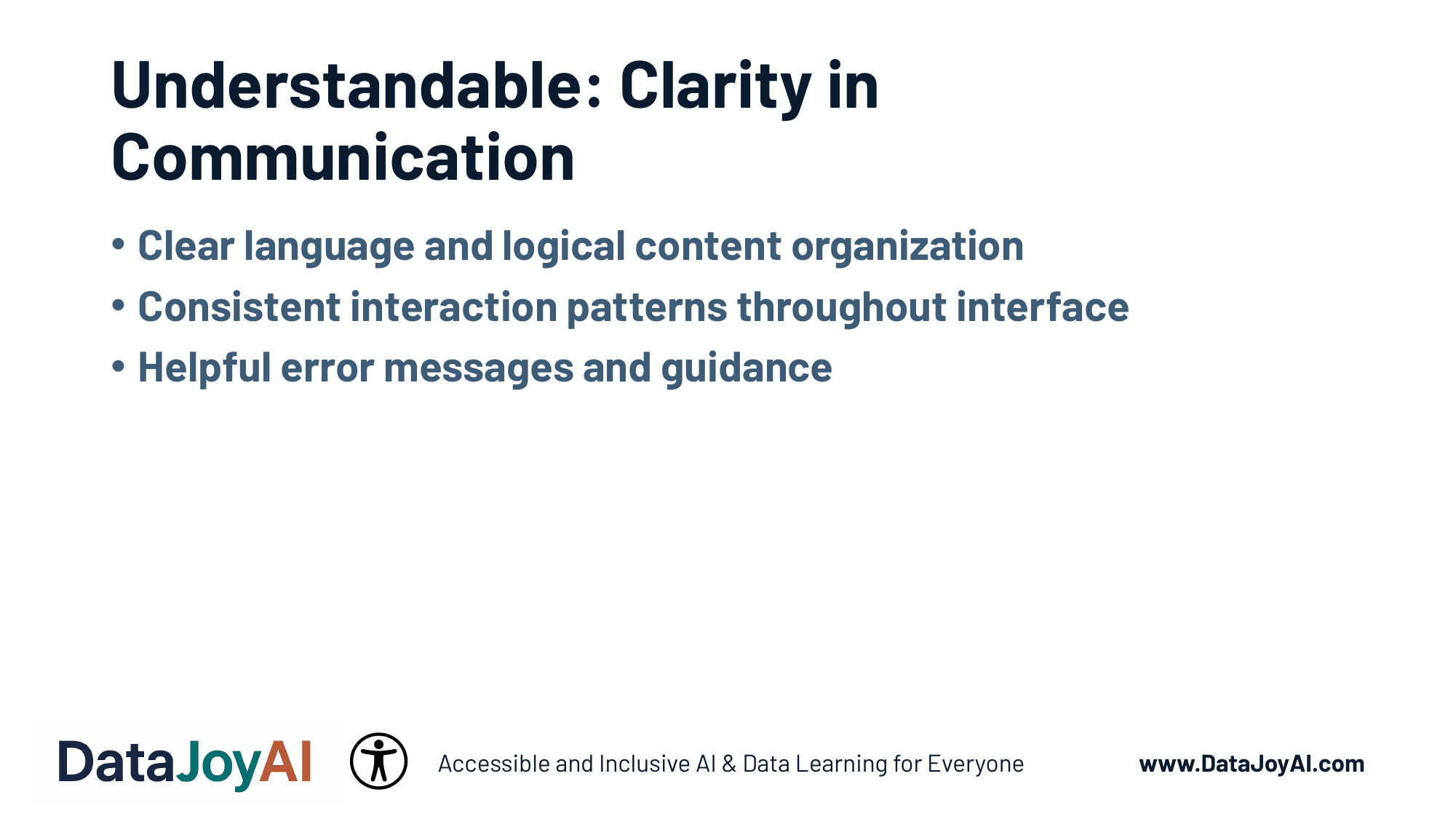

# Understandable: Clarity in Communication
Clear language and logical content organization
Consistent interaction patterns throughout interface
Helpful error messages and guidance